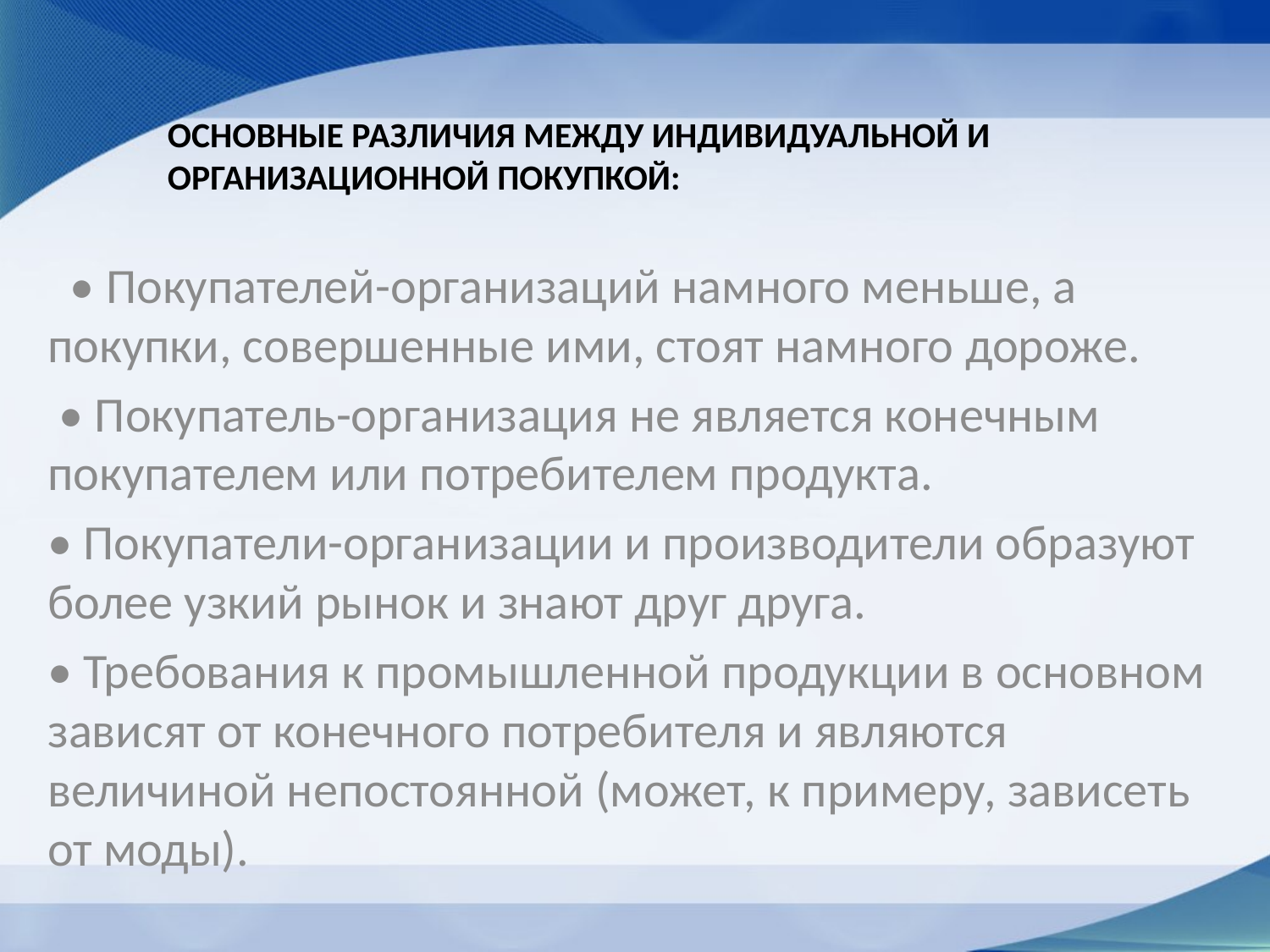

# Основные различия между индивидуальной и организационной покупкой:
  
  • Покупателей-организаций намного меньше, а покупки, совершенные ими, стоят намного дороже.
 • Покупатель-организация не является конечным покупателем или потребителем продукта.
• Покупатели-организации и производители образуют более узкий рынок и знают друг друга.
• Требования к промышленной продукции в основном зависят от конечного потребителя и являются величиной непостоянной (может, к примеру, зависеть от моды).